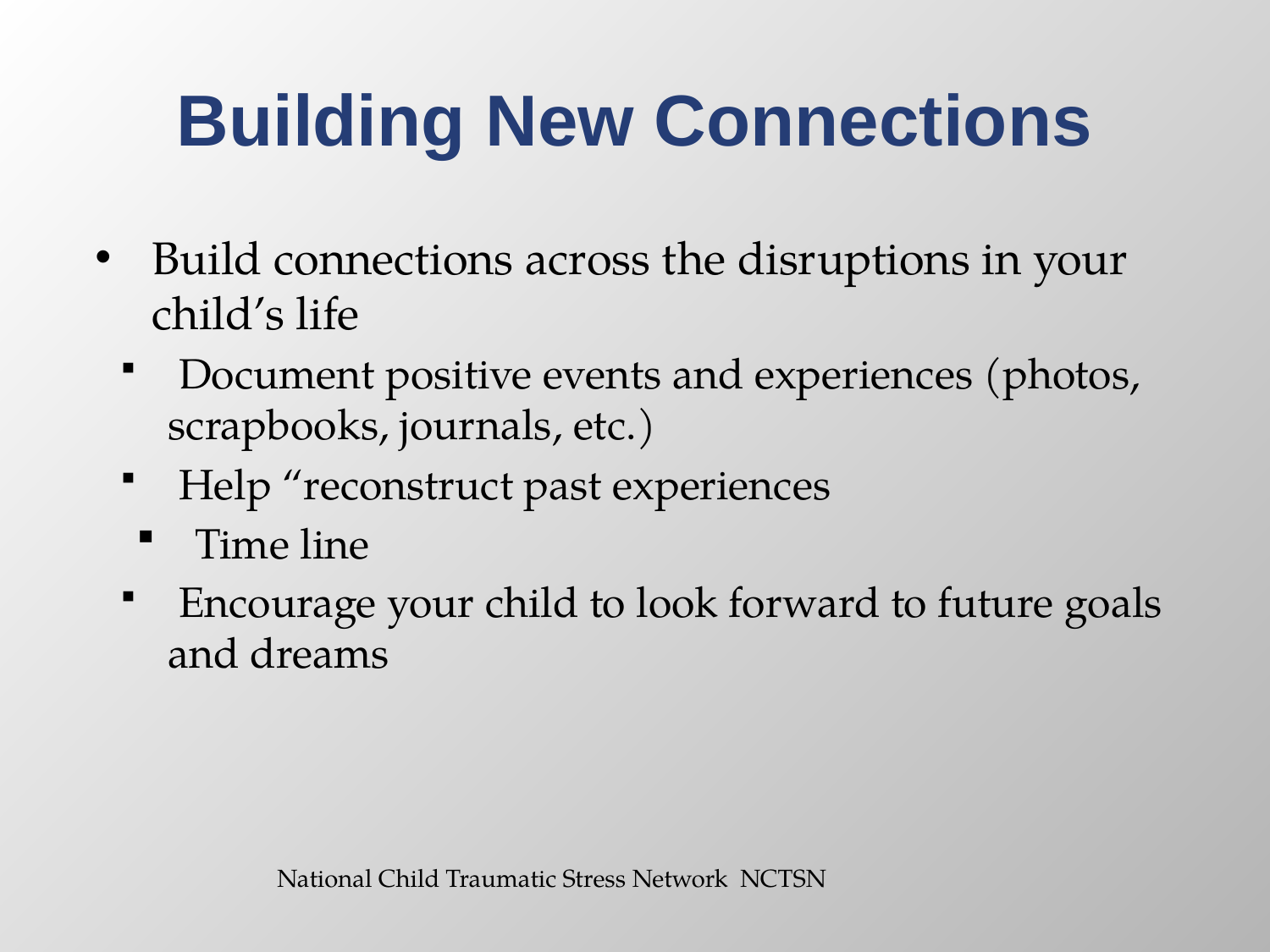

# Building New Connections
Build connections across the disruptions in your child’s life
 Document positive events and experiences (photos, scrapbooks, journals, etc.)
 Help “reconstruct past experiences
 Time line
 Encourage your child to look forward to future goals and dreams
National Child Traumatic Stress Network  NCTSN